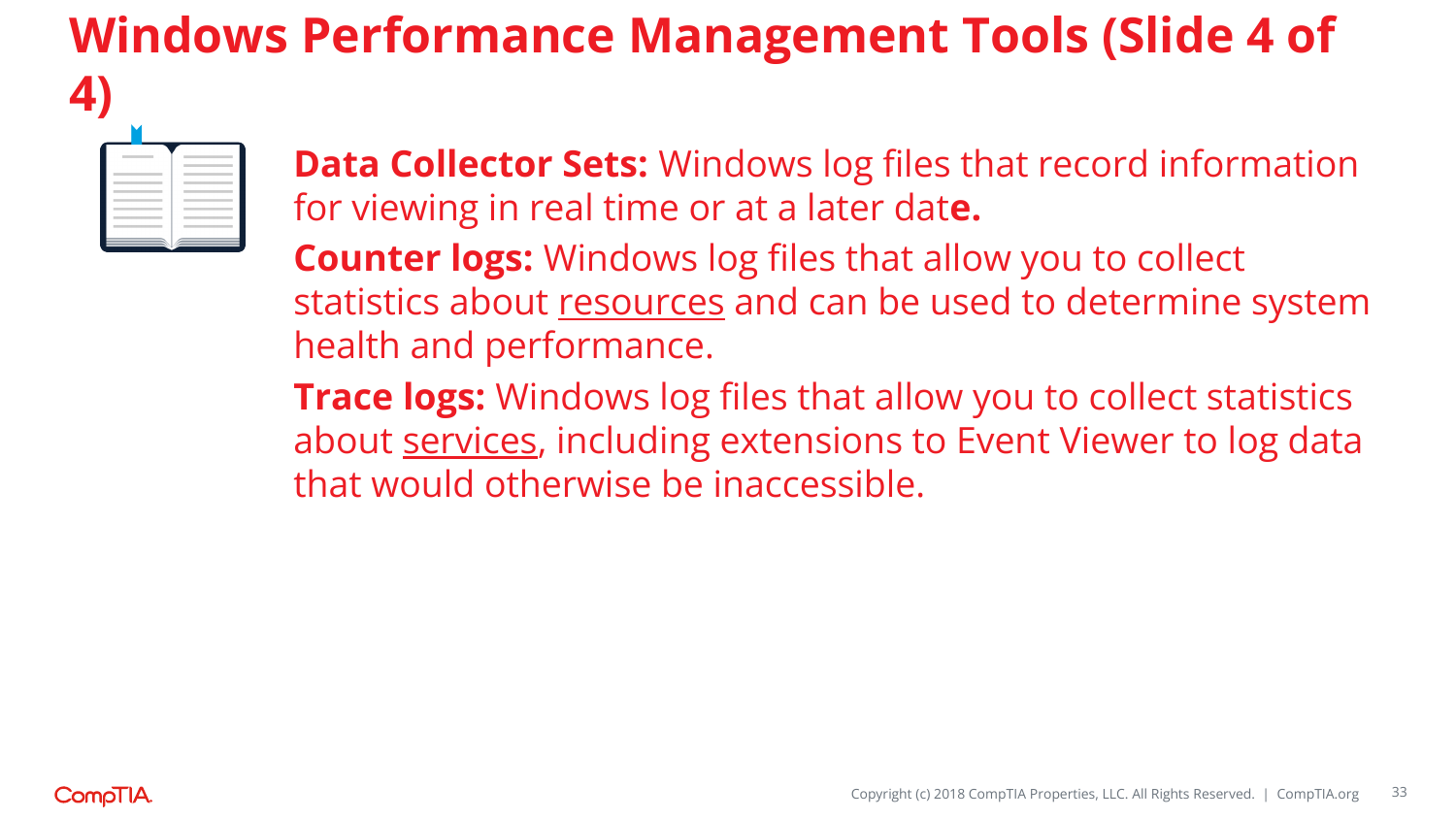

# Windows Performance Management Tools (Slide 4 of 4)
Data Collector Sets: Windows log files that record information for viewing in real time or at a later date.
Counter logs: Windows log files that allow you to collect statistics about resources and can be used to determine system health and performance.
Trace logs: Windows log files that allow you to collect statistics about services, including extensions to Event Viewer to log data that would otherwise be inaccessible.
33